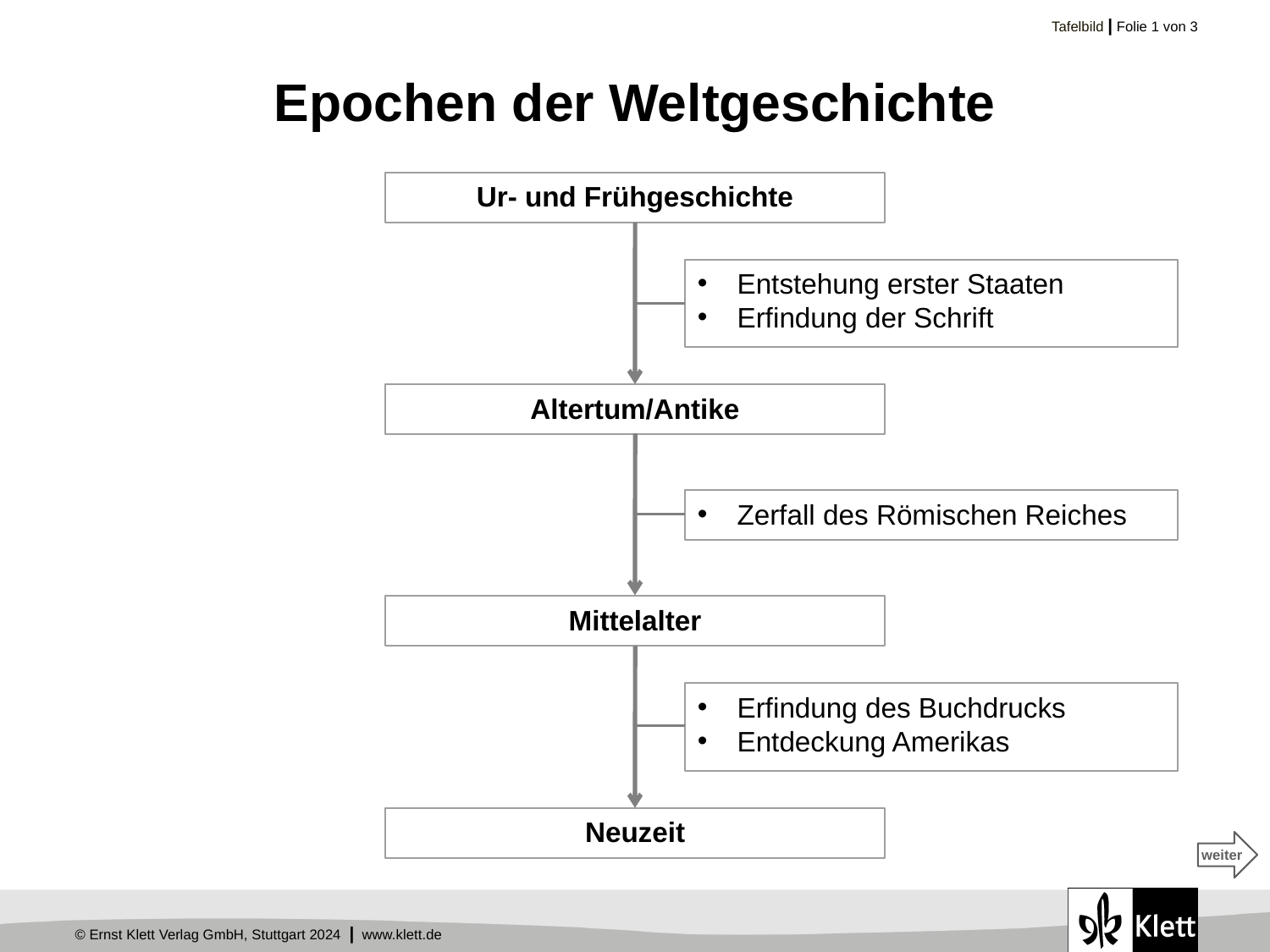

# Epochen der Weltgeschichte
Ur- und Frühgeschichte
Entstehung erster Staaten
Erfindung der Schrift
Altertum/Antike
Zerfall des Römischen Reiches
Mittelalter
Erfindung des Buchdrucks
Entdeckung Amerikas
Neuzeit
weiter